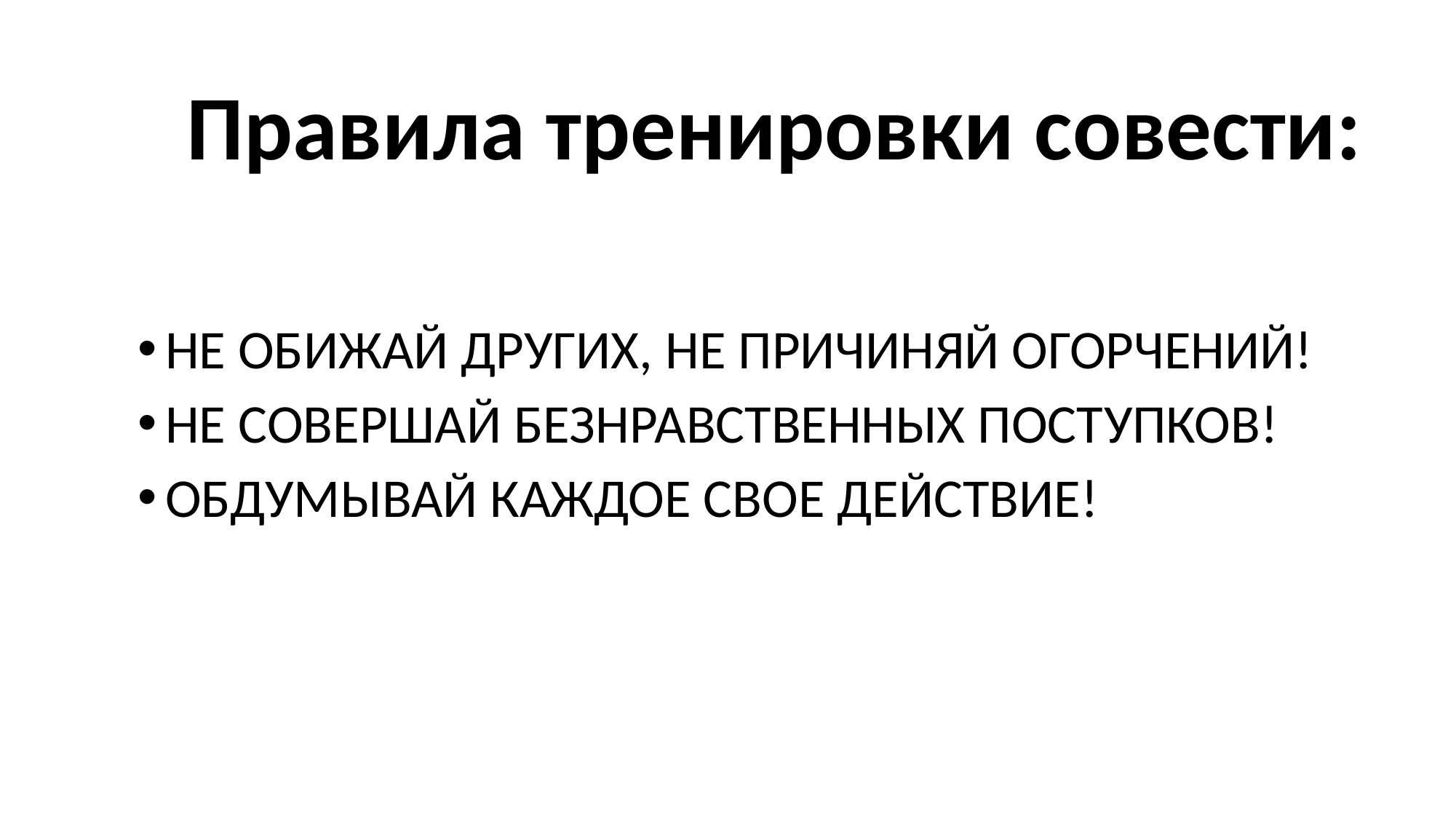

Правила тренировки совести:
НЕ ОБИЖАЙ ДРУГИХ, НЕ ПРИЧИНЯЙ ОГОРЧЕНИЙ!
НЕ СОВЕРШАЙ БЕЗНРАВСТВЕННЫХ ПОСТУПКОВ!
ОБДУМЫВАЙ КАЖДОЕ СВОЕ ДЕЙСТВИЕ!